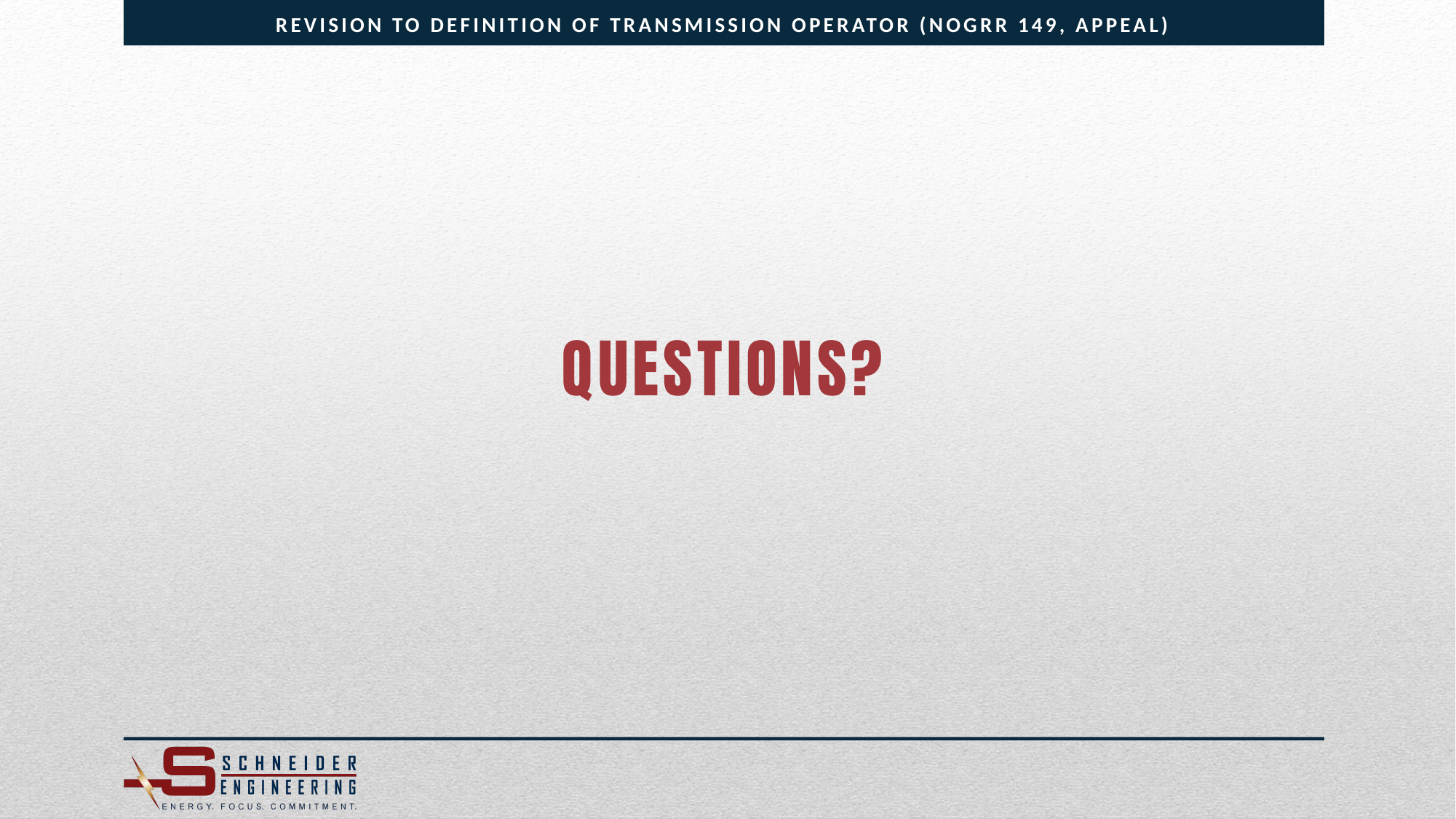

Revision to Definition of Transmission Operator (NOGRR 149, Appeal)
QUESTIONS?